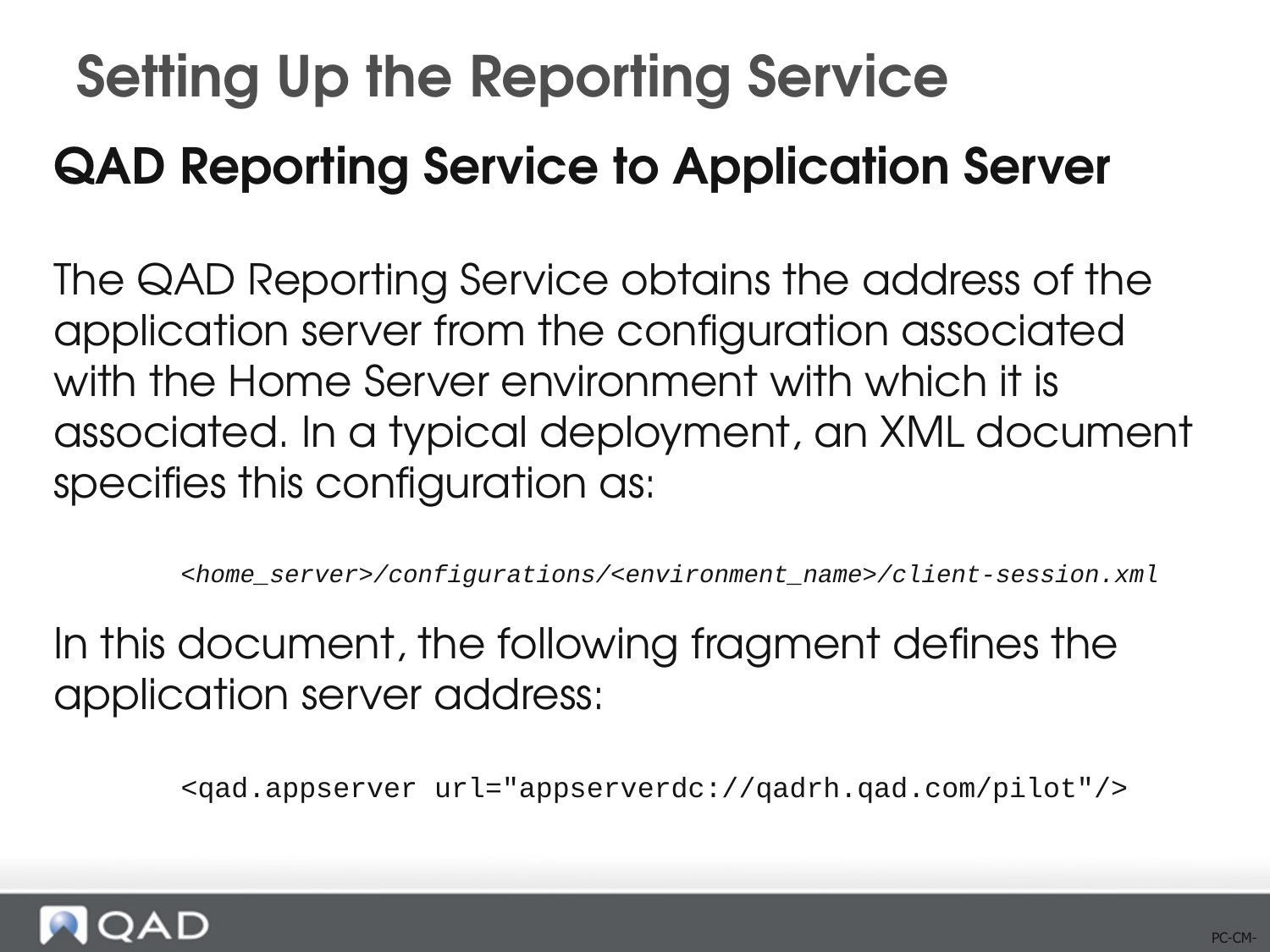

# Setting Up the Reporting Service
QAD Reporting Service to Application Server

The QAD Reporting Service obtains the address of the application server from the configuration associated with the Home Server environment with which it is associated. In a typical deployment, an XML document specifies this configuration as:

	<home_server>/configurations/<environment_name>/client-session.xml

In this document, the following fragment defines the application server address:

	<qad.appserver url="appserverdc://qadrh.qad.com/pilot"/>
PC-CM-